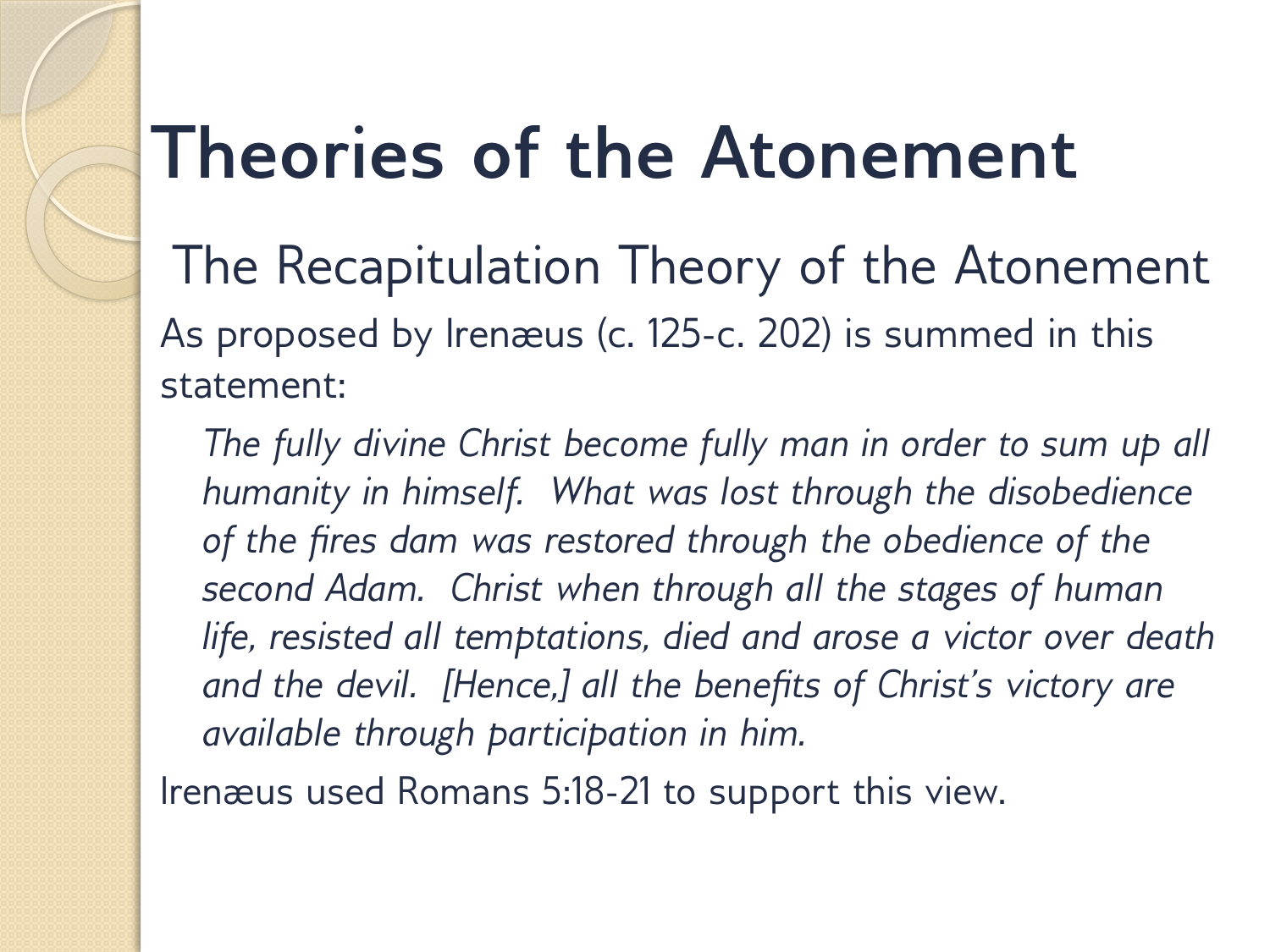

# Theories of the Atonement
The Recapitulation Theory of the Atonement
As proposed by Irenaeus (c. 125-c. 202) is summed in this statement:
The fully divine Christ become fully man in order to sum up all humanity in himself.  What was lost through the disobedience of the fires dam was restored through the obedience of the second Adam.  Christ when through all the stages of human life, resisted all temptations, died and arose a victor over death and the devil.  [Hence,] all the benefits of Christ’s victory are available through participation in him.
Irenaeus used Romans 5:18-21 to support this view.